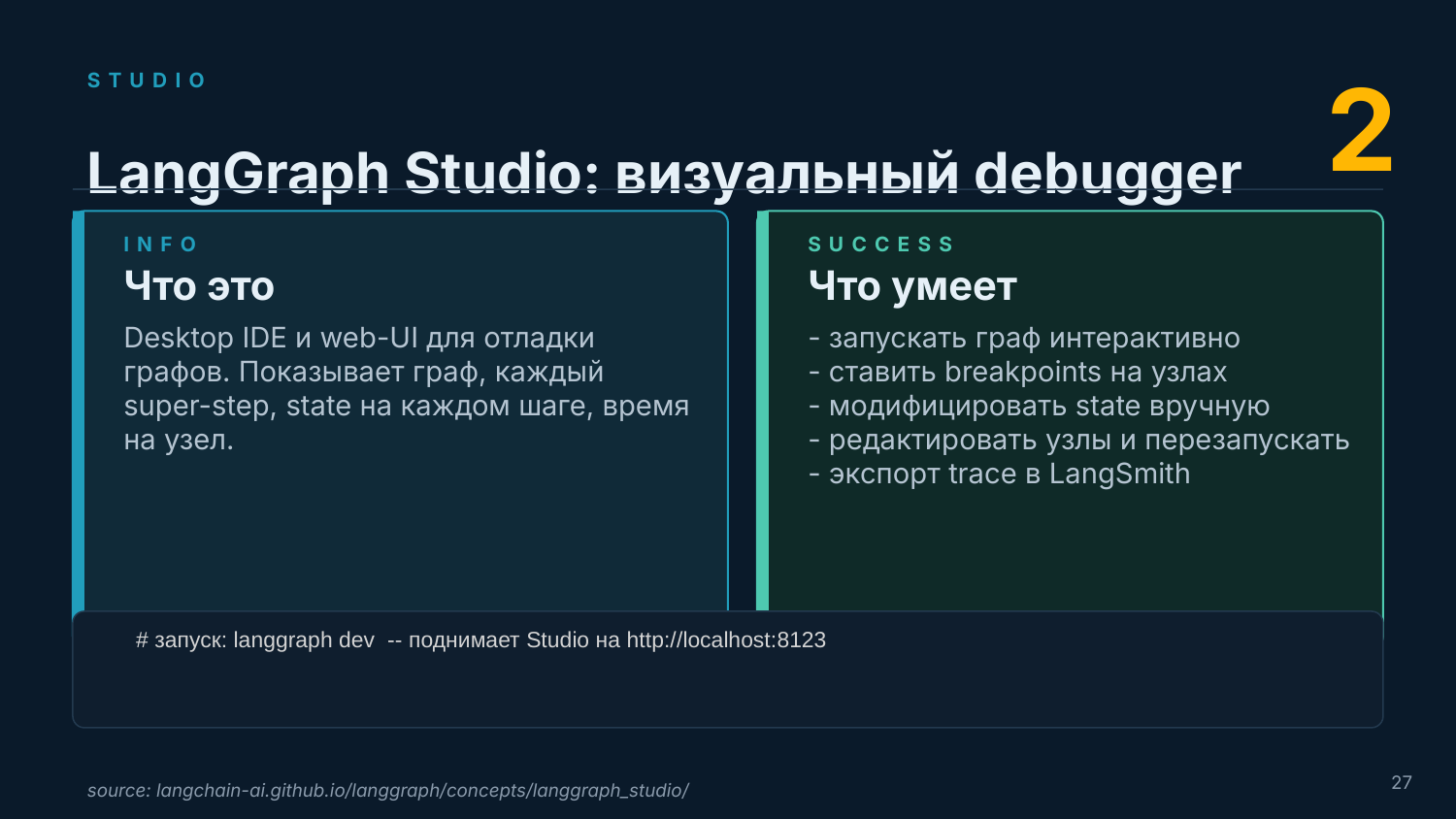

2
STUDIO
LangGraph Studio: визуальный debugger

INFO
SUCCESS
Что это
Что умеет
Desktop IDE и web-UI для отладки графов. Показывает граф, каждый super-step, state на каждом шаге, время на узел.
- запускать граф интерактивно
- ставить breakpoints на узлах
- модифицировать state вручную
- редактировать узлы и перезапускать
- экспорт trace в LangSmith

  # запуск: langgraph dev  -- поднимает Studio на http://localhost:8123

27
source: langchain-ai.github.io/langgraph/concepts/langgraph_studio/